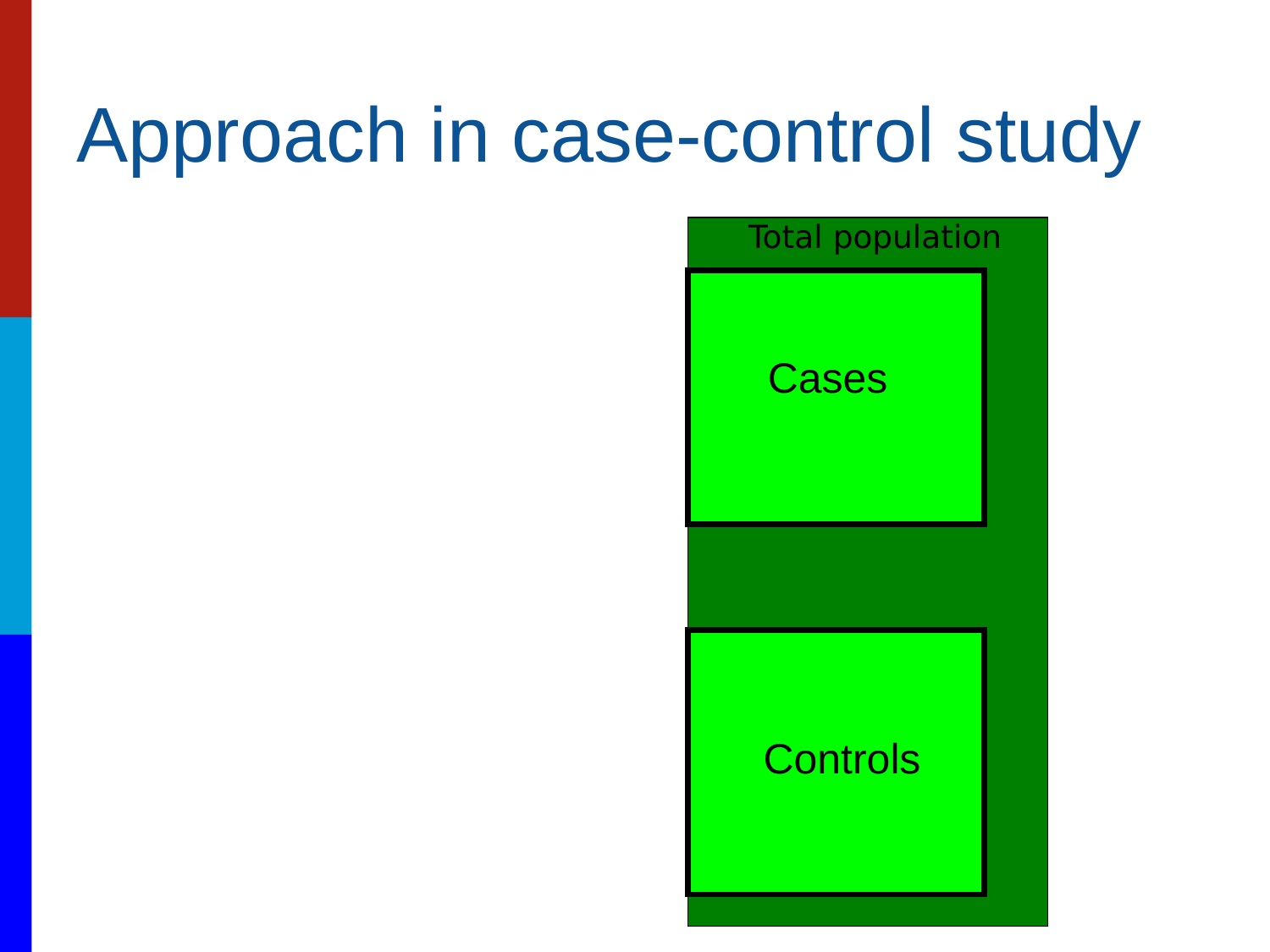

# Approach in case-control study
Total population

 Cases

 Controls